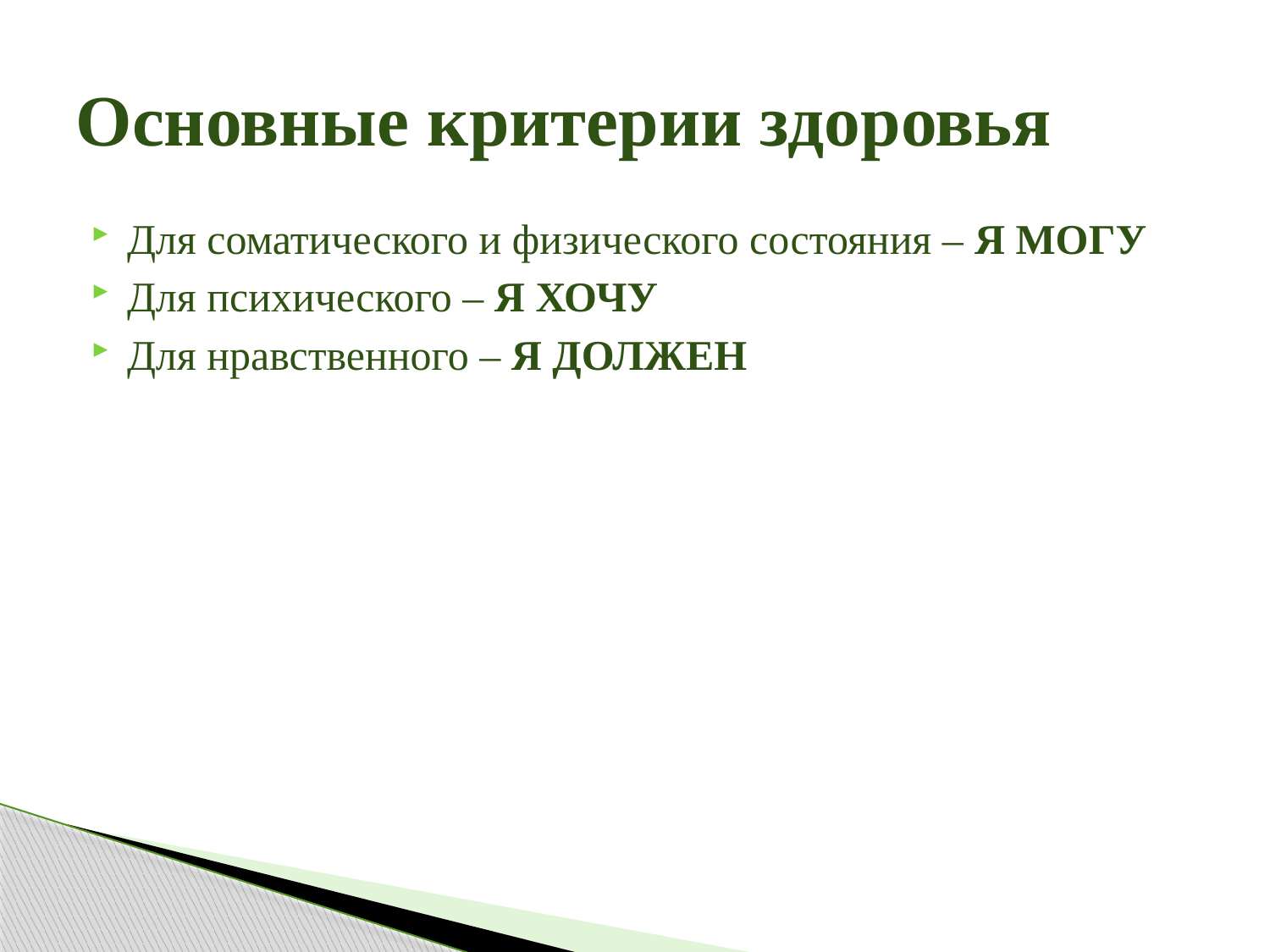

# Основные критерии здоровья
Для соматического и физического состояния – Я МОГУ
Для психического – Я ХОЧУ
Для нравственного – Я ДОЛЖЕН